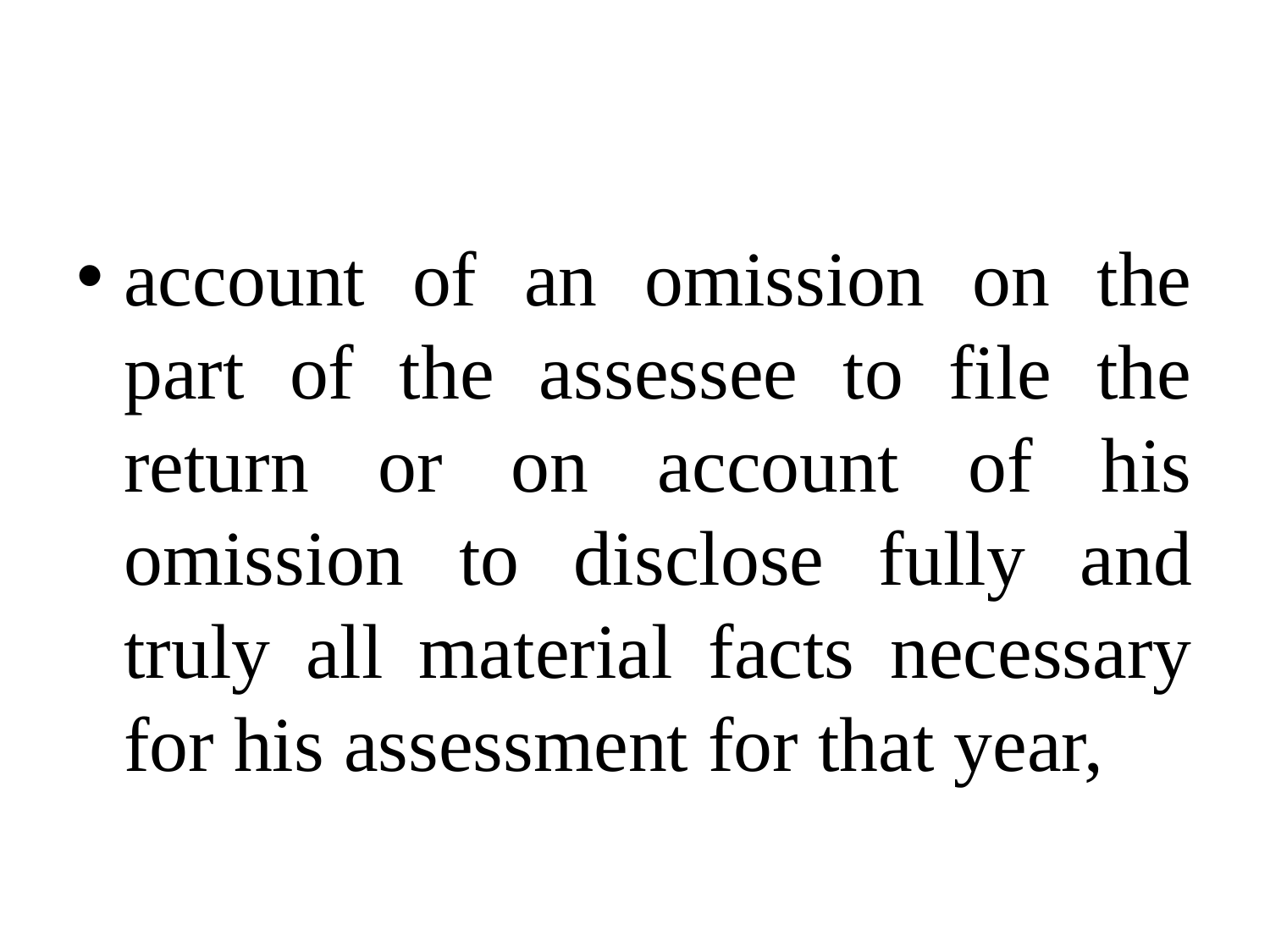

#
account of an omission on the part of the assessee to file the return or on account of his omission to disclose fully and truly all material facts necessary for his assessment for that year,